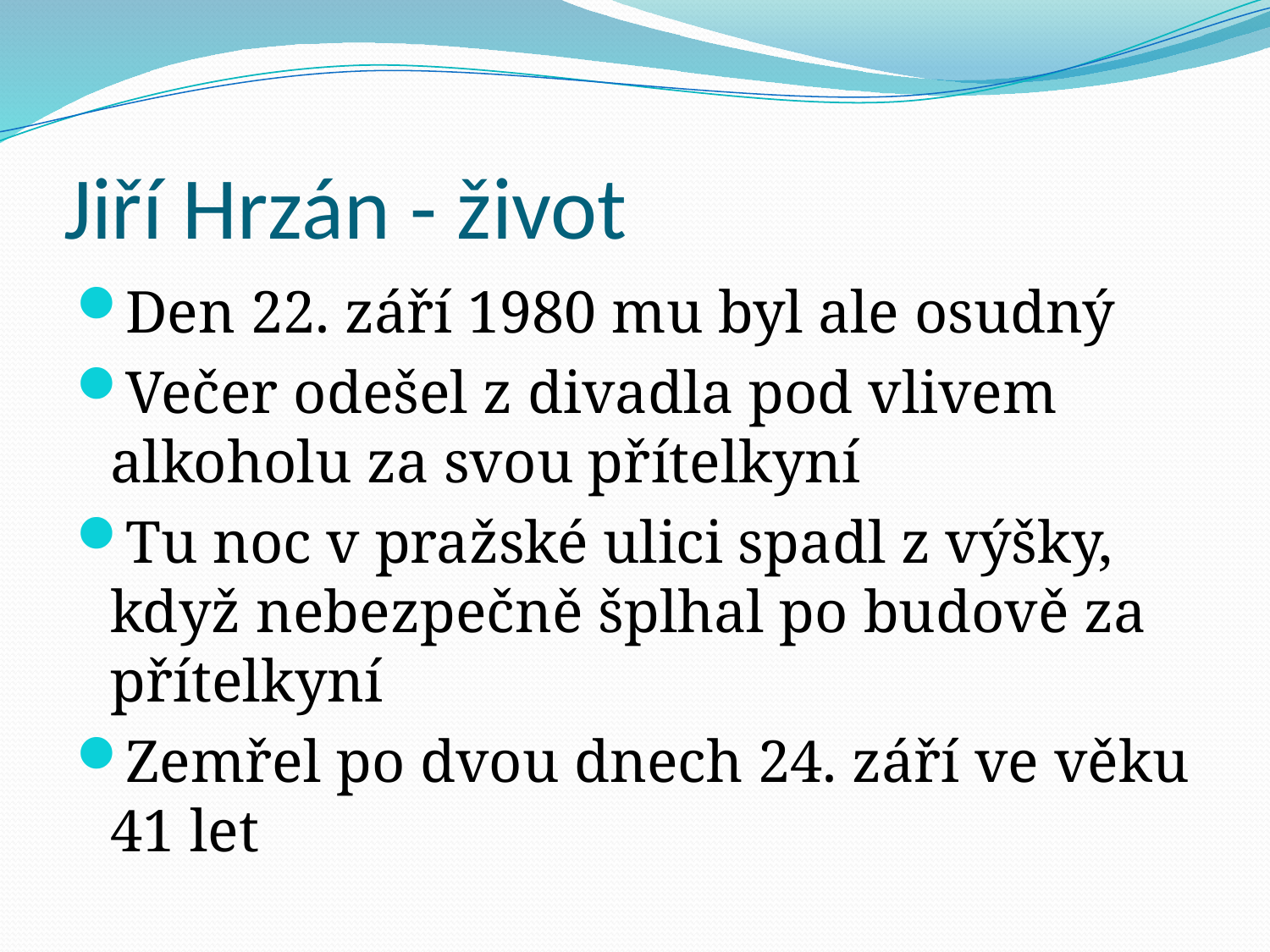

# Jiří Hrzán - život
Den 22. září 1980 mu byl ale osudný
Večer odešel z divadla pod vlivem alkoholu za svou přítelkyní
Tu noc v pražské ulici spadl z výšky, když nebezpečně šplhal po budově za přítelkyní
Zemřel po dvou dnech 24. září ve věku 41 let